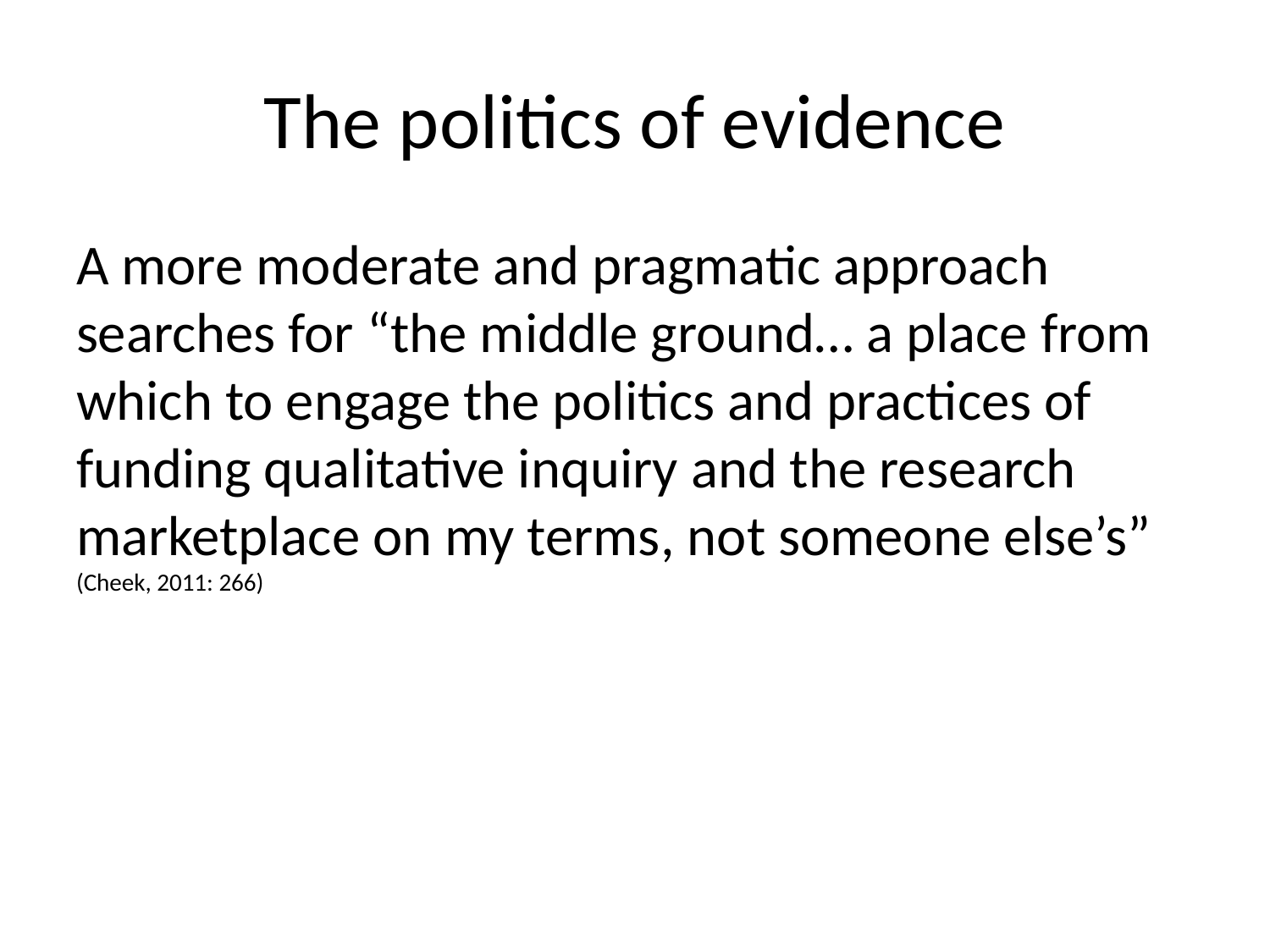

# The politics of evidence
A more moderate and pragmatic approach searches for “the middle ground… a place from which to engage the politics and practices of funding qualitative inquiry and the research marketplace on my terms, not someone else’s” (Cheek, 2011: 266)